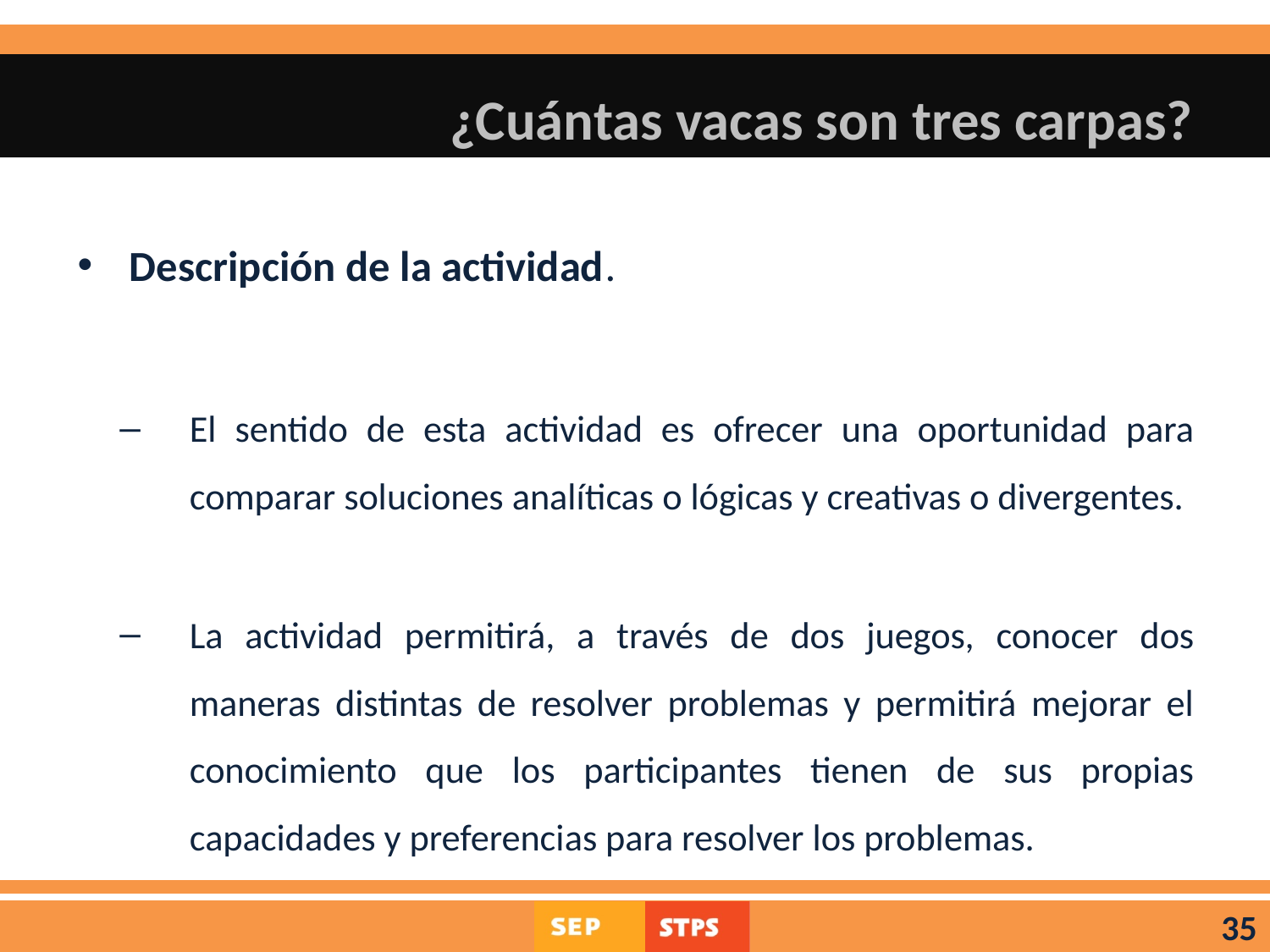

# ¿Cuántas vacas son tres carpas?
Descripción de la actividad.

El sentido de esta actividad es ofrecer una oportunidad para comparar soluciones analíticas o lógicas y creativas o divergentes.

La actividad permitirá, a través de dos juegos, conocer dos maneras distintas de resolver problemas y permitirá mejorar el conocimiento que los participantes tienen de sus propias capacidades y preferencias para resolver los problemas.

35